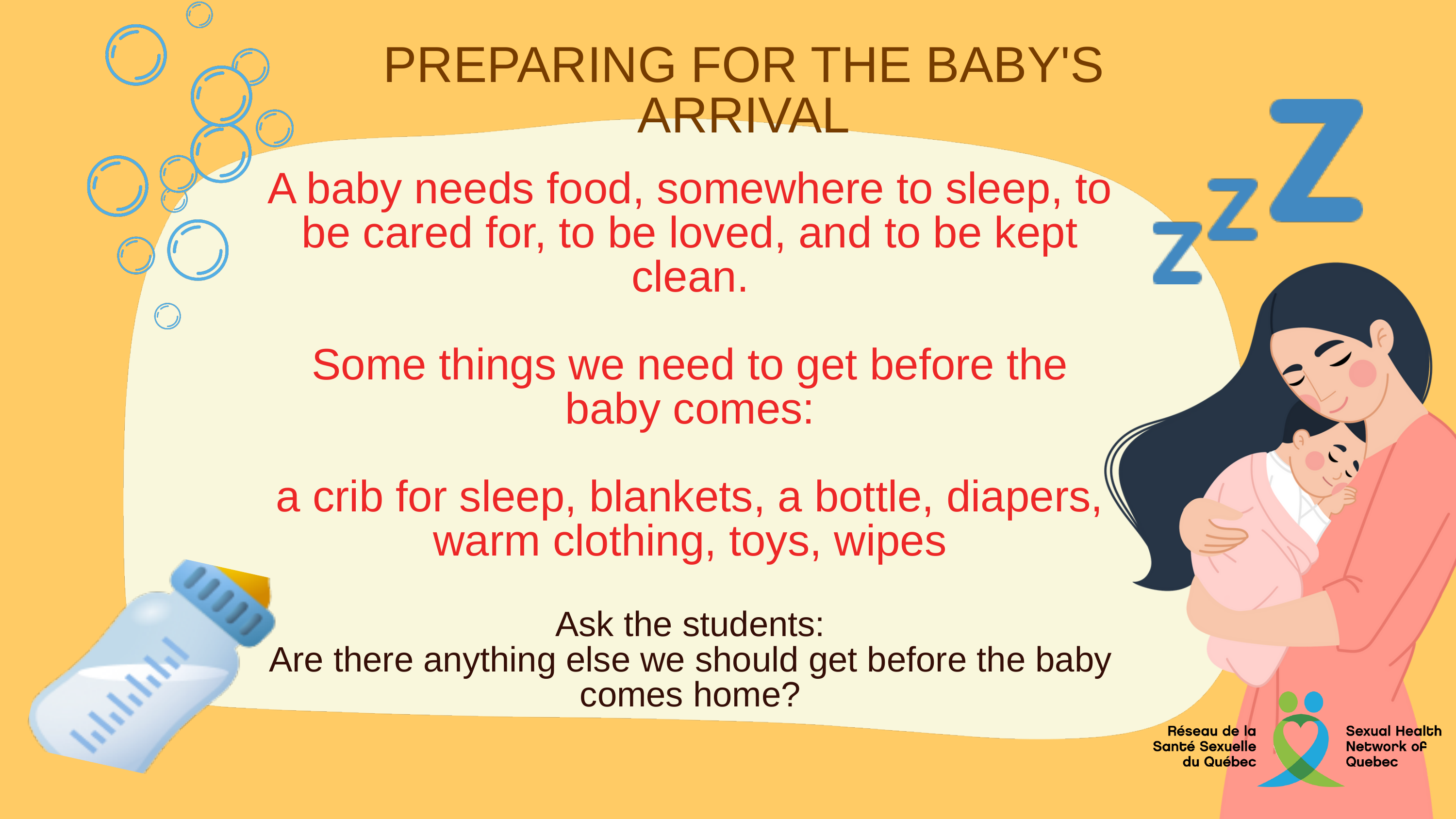

PREPARING FOR THE BABY'S ARRIVAL

A baby needs food, somewhere to sleep, to be cared for, to be loved, and to be kept clean.

Some things we need to get before the baby comes:

a crib for sleep, blankets, a bottle, diapers, warm clothing, toys, wipes

Ask the students:
Are there anything else we should get before the baby comes home?